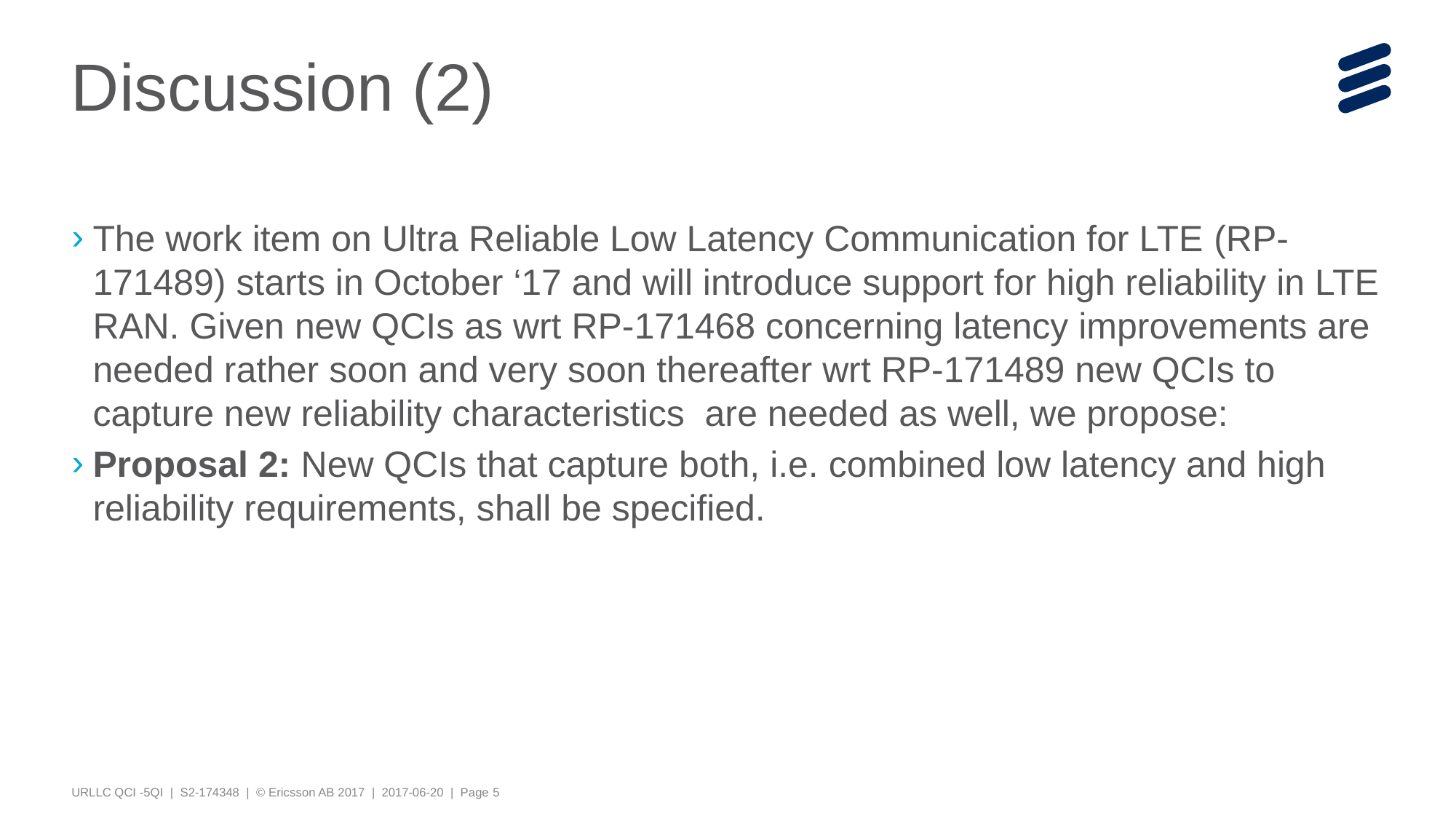

# Discussion (2)
The work item on Ultra Reliable Low Latency Communication for LTE (RP-171489) starts in October ‘17 and will introduce support for high reliability in LTE RAN. Given new QCIs as wrt RP-171468 concerning latency improvements are needed rather soon and very soon thereafter wrt RP-171489 new QCIs to capture new reliability characteristics  are needed as well, we propose:
Proposal 2: New QCIs that capture both, i.e. combined low latency and high reliability requirements, shall be specified.